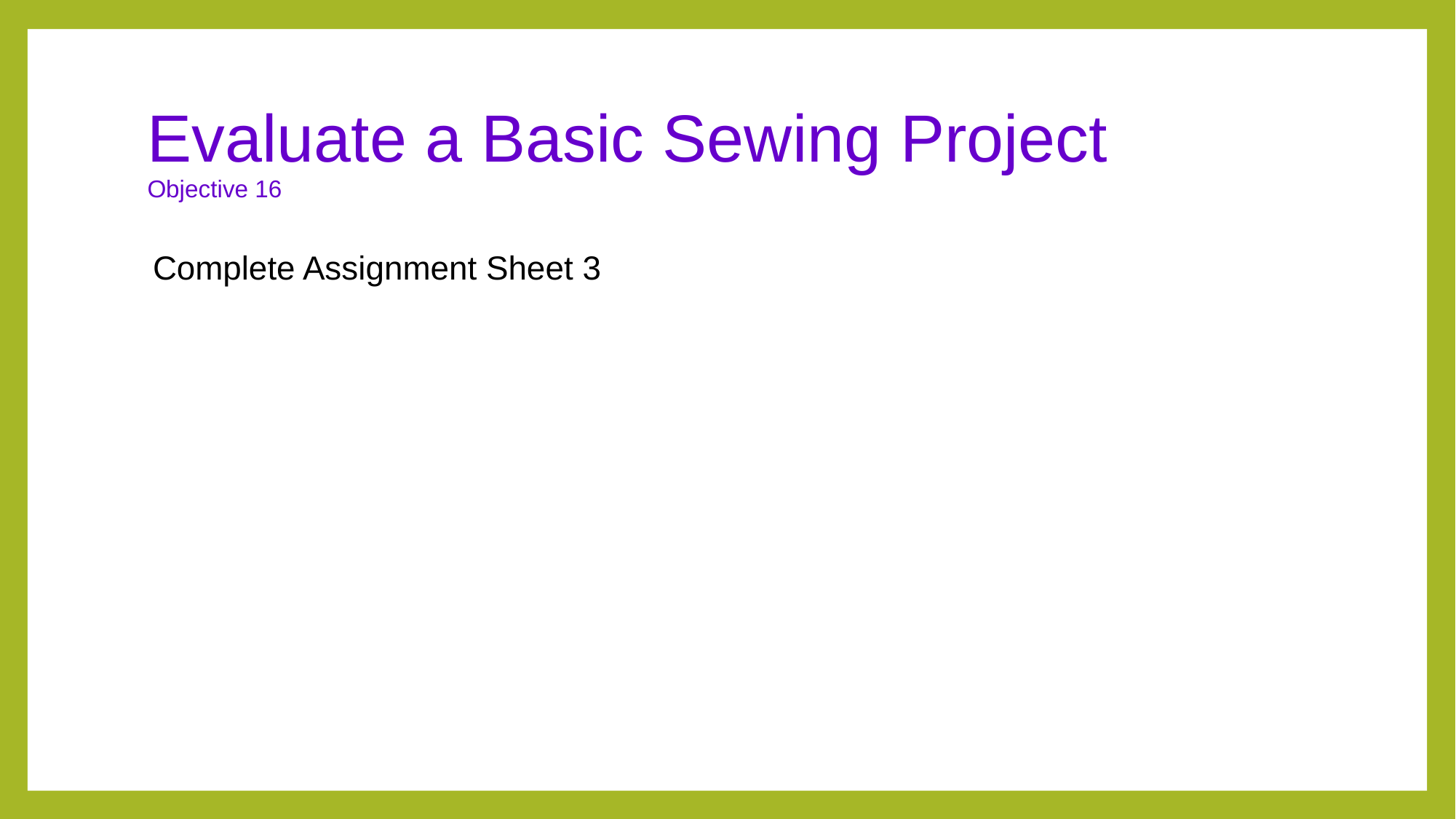

# Evaluate a Basic Sewing Project Objective 16
Complete Assignment Sheet 3